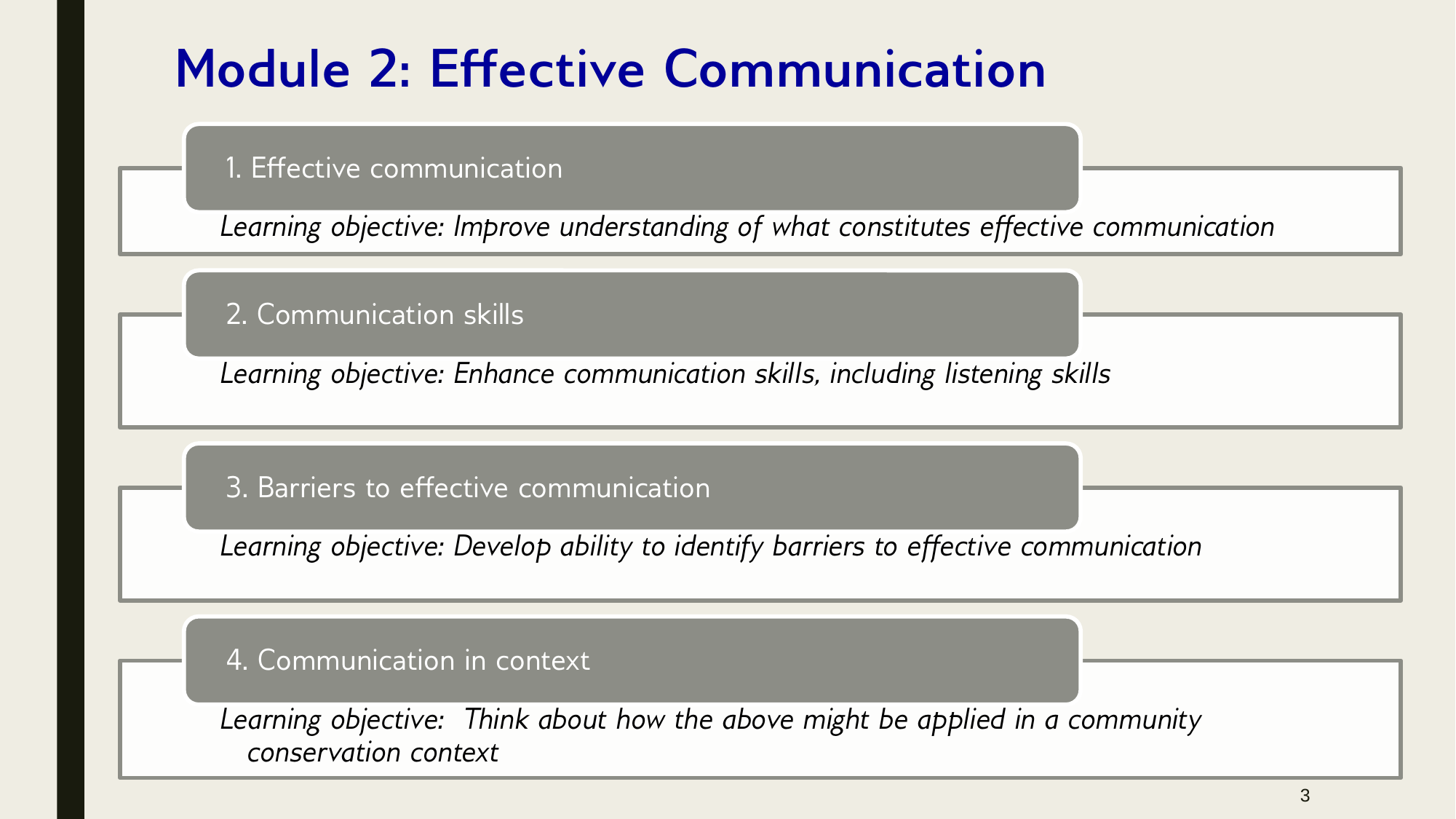

# Module 2: Effective Communication
Learning objective: Improve understanding of what constitutes effective communication
1. Effective communication
Learning objective: Enhance communication skills, including listening skills
2. Communication skills
Learning objective: Develop ability to identify barriers to effective communication
3. Barriers to effective communication
Learning objective:  Think about how the above might be applied in a community conservation context
4. Communication in context
3